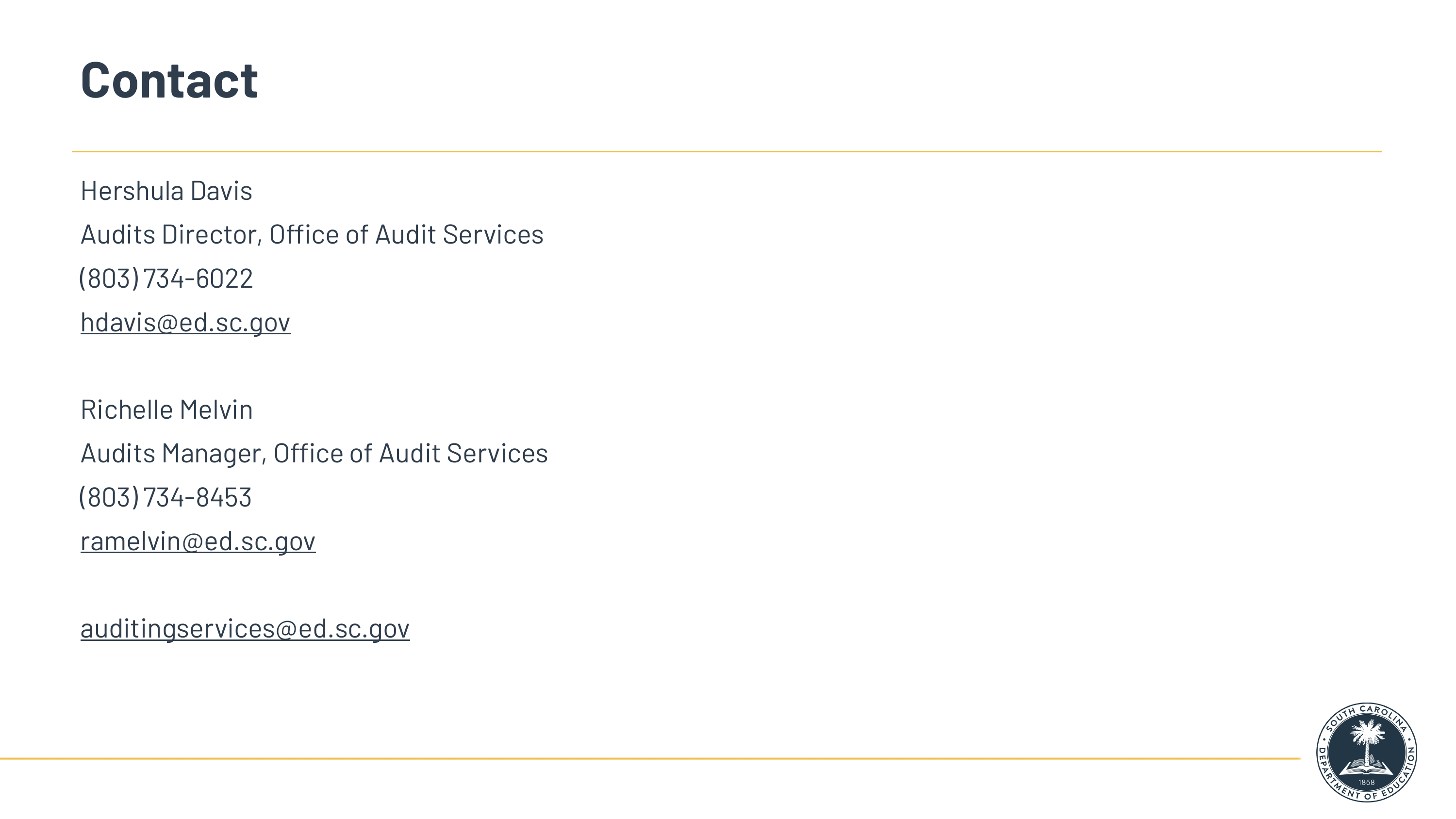

# Contact
Hershula Davis
Audits Director, Office of Audit Services
(803) 734-6022
hdavis@ed.sc.gov

Richelle Melvin
Audits Manager, Office of Audit Services
(803) 734-8453
ramelvin@ed.sc.gov

auditingservices@ed.sc.gov